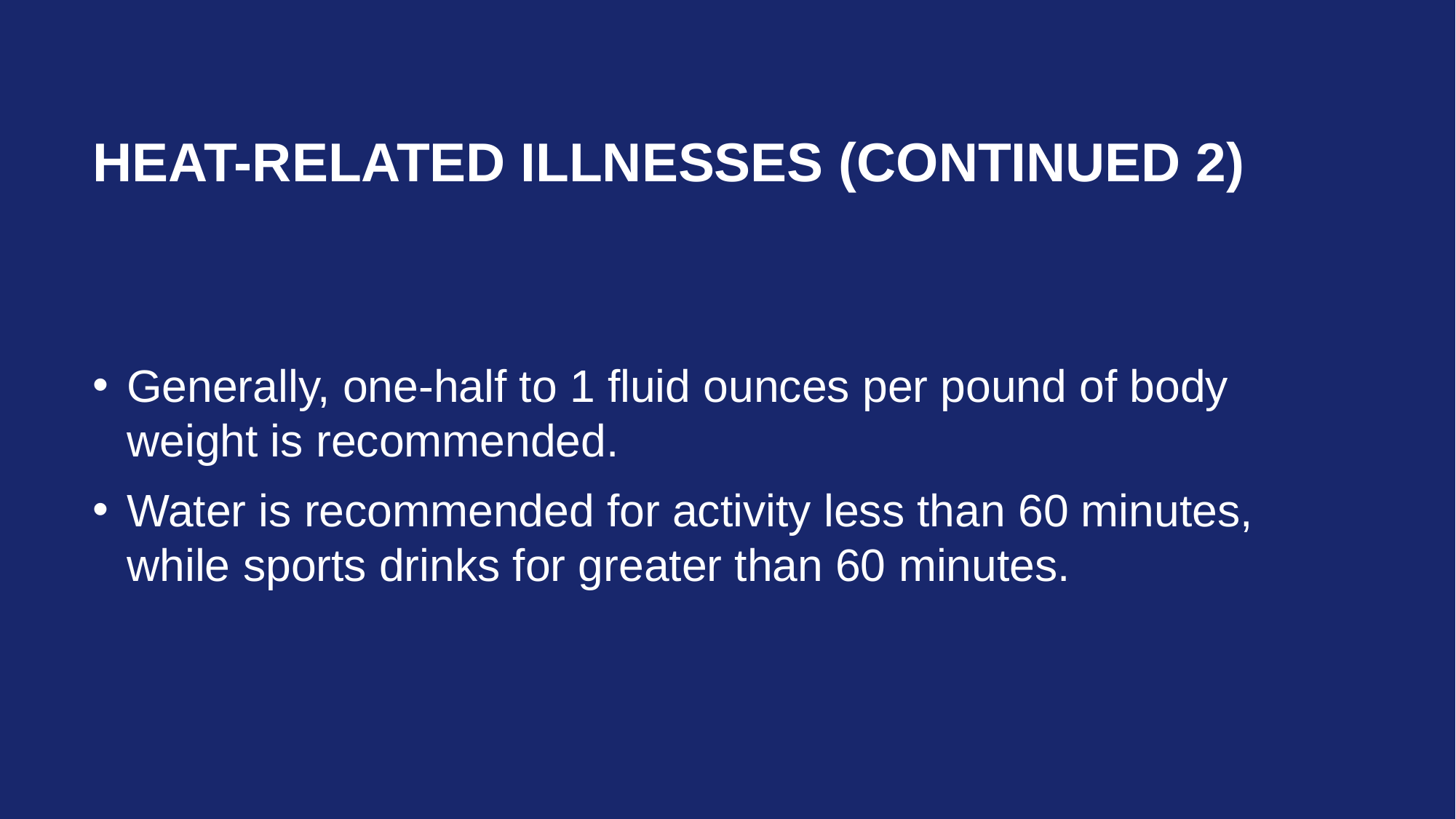

# Heat-Related Illnesses (Continued 2)
Generally, one-half to 1 fluid ounces per pound of body weight is recommended.
Water is recommended for activity less than 60 minutes, while sports drinks for greater than 60 minutes.